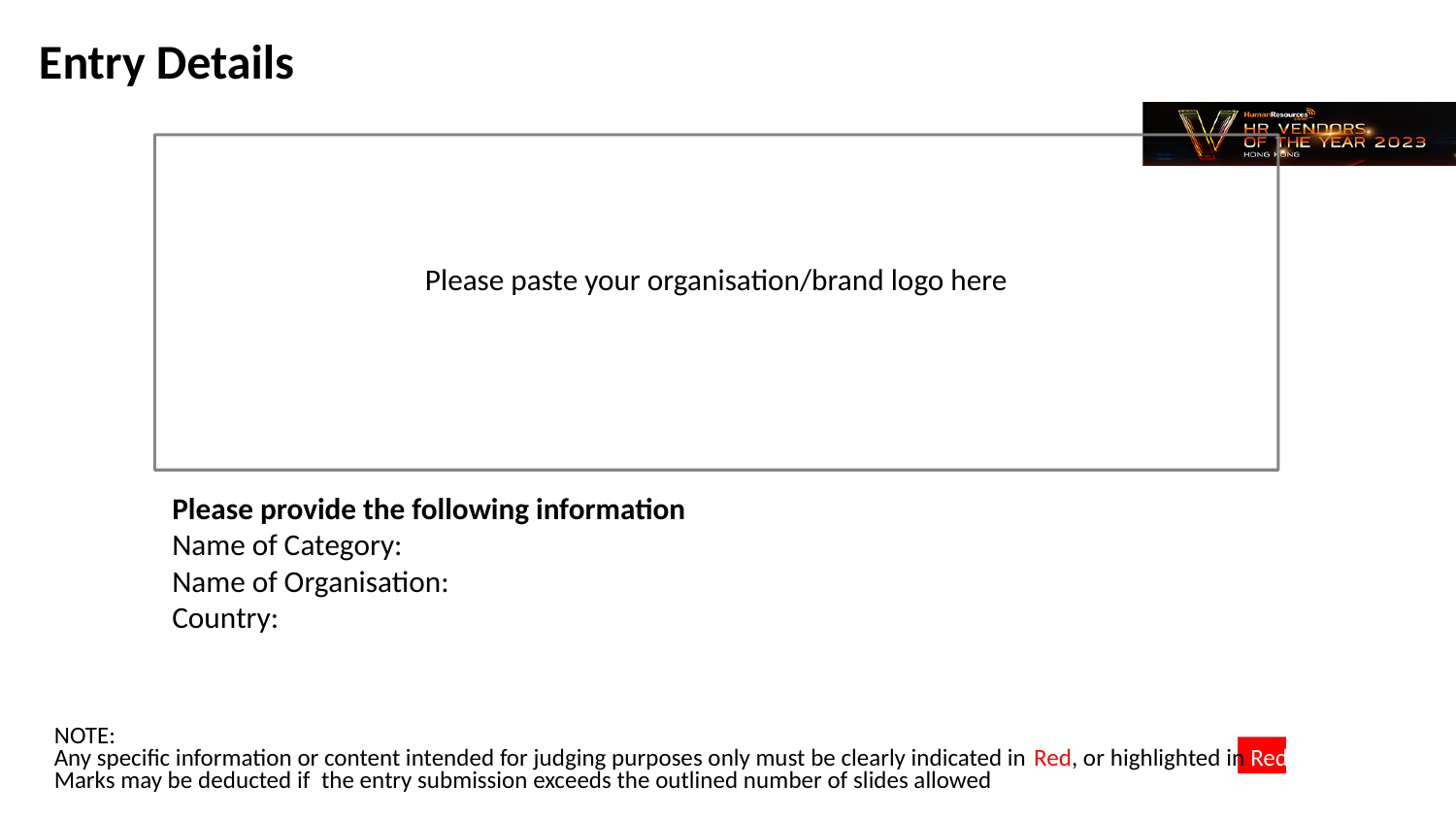

Entry Details
Please paste your organisation/brand logo here
Please provide the following information
Name of Category:
Name of Organisation:
Country:
NOTE: 
Any specific information or content intended for judging purposes only must be clearly indicated in Red, or highlighted in Red. 
Marks may be deducted if  the entry submission exceeds the outlined number of slides allowed